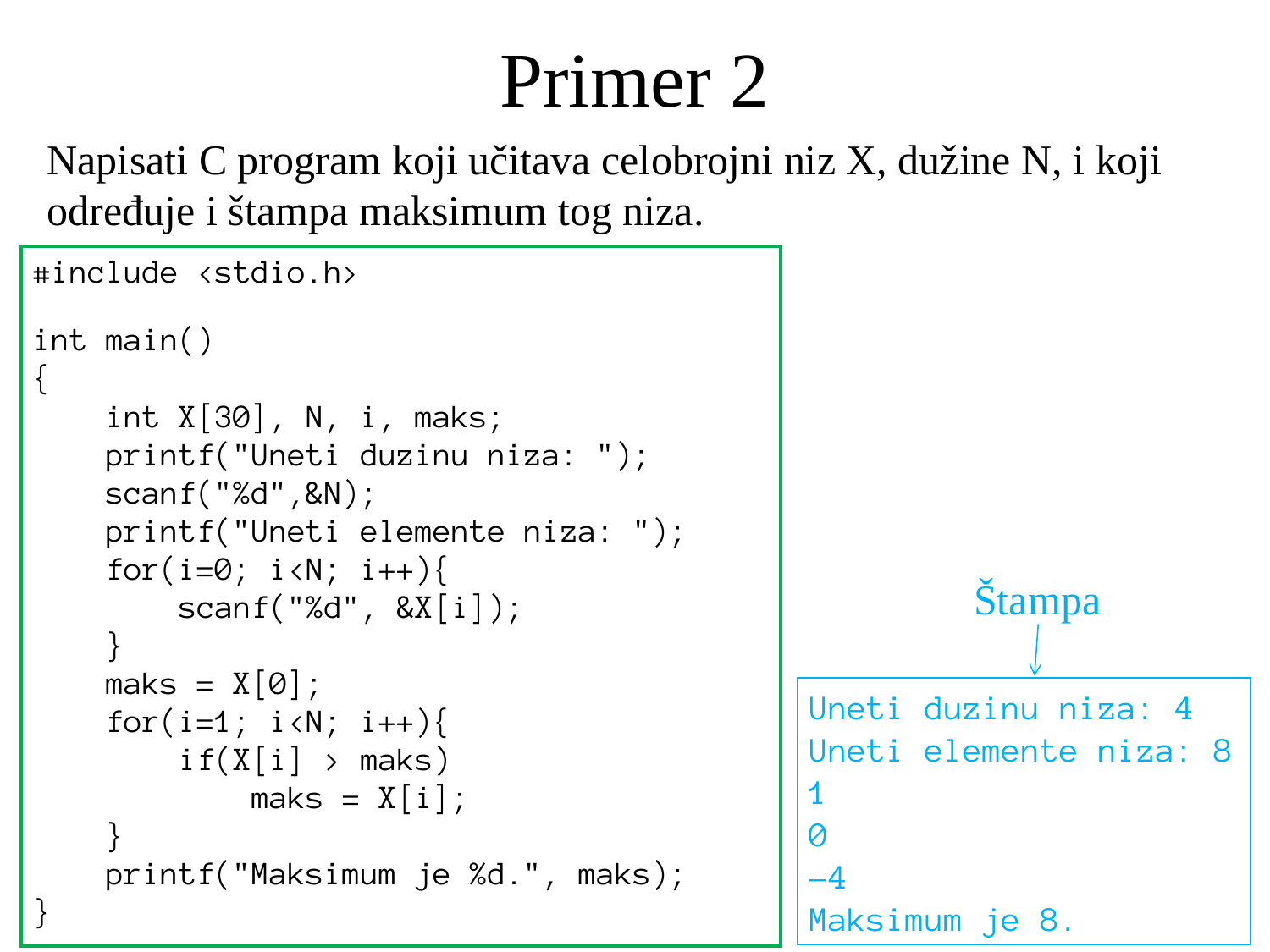

# Primer 2
Napisati C program koji učitava celobrojni niz X, dužine N, i koji određuje i štampa maksimum tog niza.
#include <stdio.h>

int main()
{
    int X[30], N, i, maks;
    printf("Uneti duzinu niza: ");
    scanf("%d",&N);
    printf("Uneti elemente niza: ");
    for(i=0; i<N; i++){
        scanf("%d", &X[i]);
    }
    maks = X[0];
    for(i=1; i<N; i++){
        if(X[i] > maks)
            maks = X[i];
    }
    printf("Maksimum je %d.", maks);
}
Štampa
Uneti duzinu niza: 4
Uneti elemente niza: 8
1
0
-4
Maksimum je 8.